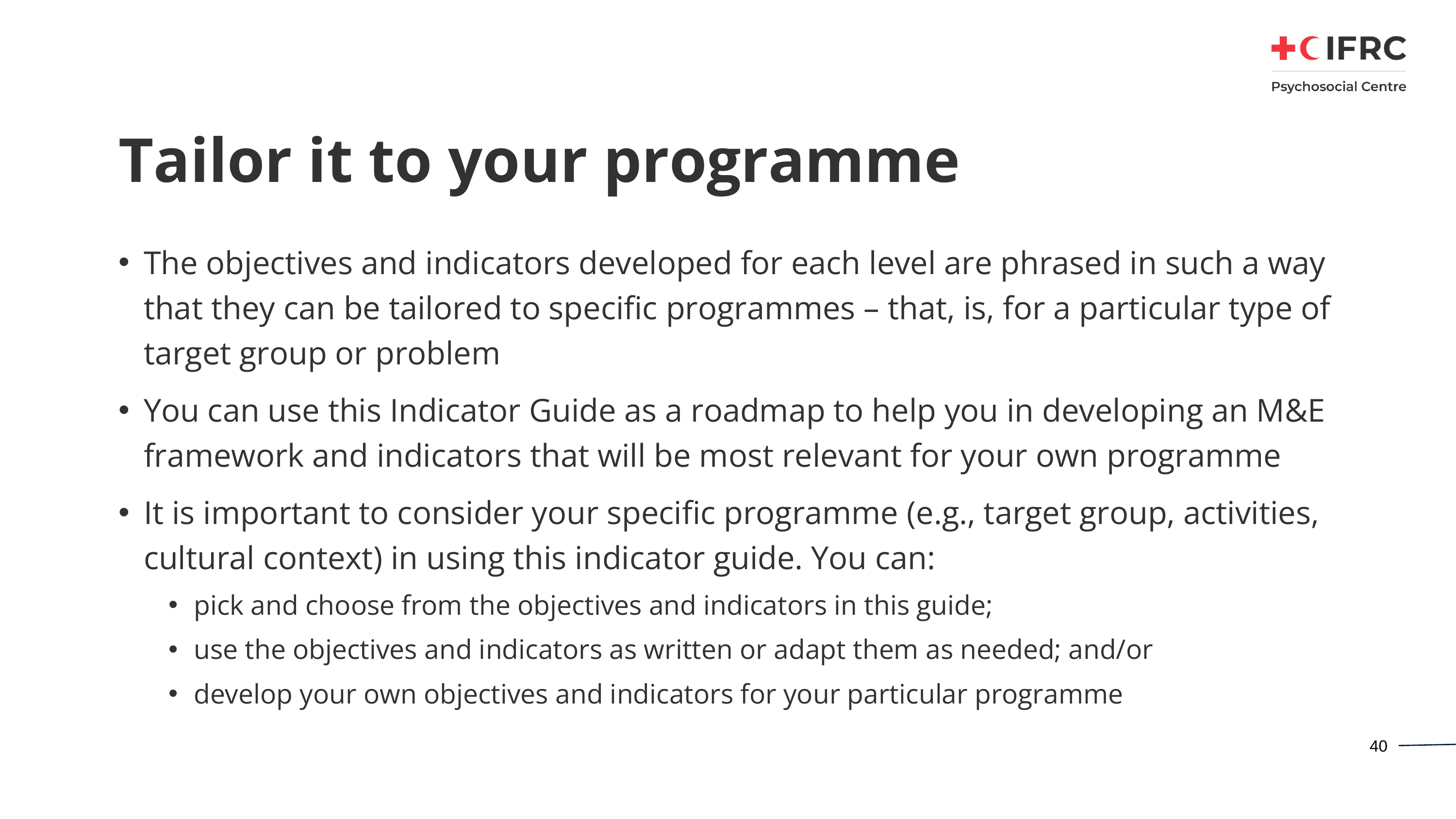

# Tailor it to your programme
The objectives and indicators developed for each level are phrased in such a way that they can be tailored to specific programmes – that, is, for a particular type of target group or problem
You can use this Indicator Guide as a roadmap to help you in developing an M&E framework and indicators that will be most relevant for your own programme
It is important to consider your specific programme (e.g., target group, activities, cultural context) in using this indicator guide. You can:
pick and choose from the objectives and indicators in this guide;
use the objectives and indicators as written or adapt them as needed; and/or
develop your own objectives and indicators for your particular programme